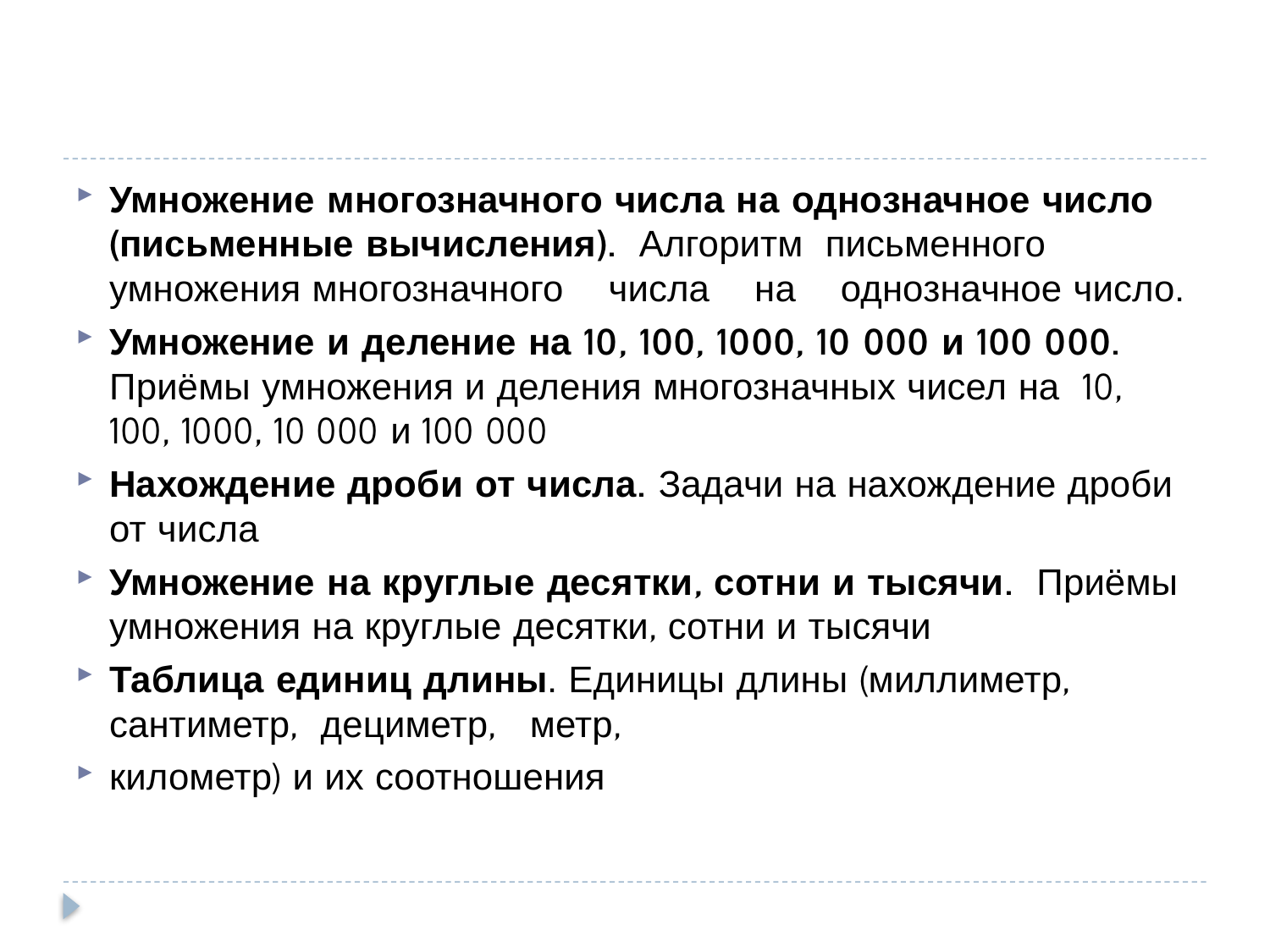

#
Умножение многозначного числа на од­нозначное число (письменные вычисле­ния).  Алгоритм  письменного умножения многозначного    числа    на    однозначное число.
Умножение и деление на 10, 100, 1000, 10 000 и 100 000. Приёмы умножения и деления многозначных чисел на  10,   100, 1000, 10 000 и 100 000
Нахождение дроби от числа. Задачи на нахождение дроби от числа
Умножение на круглые десятки, сотни и тысячи.  Приёмы умножения на круглые десятки, сотни и тысячи
Таблица единиц длины. Единицы длины (миллиметр,   сантиметр,  дециметр,   метр,
километр) и их соотношения